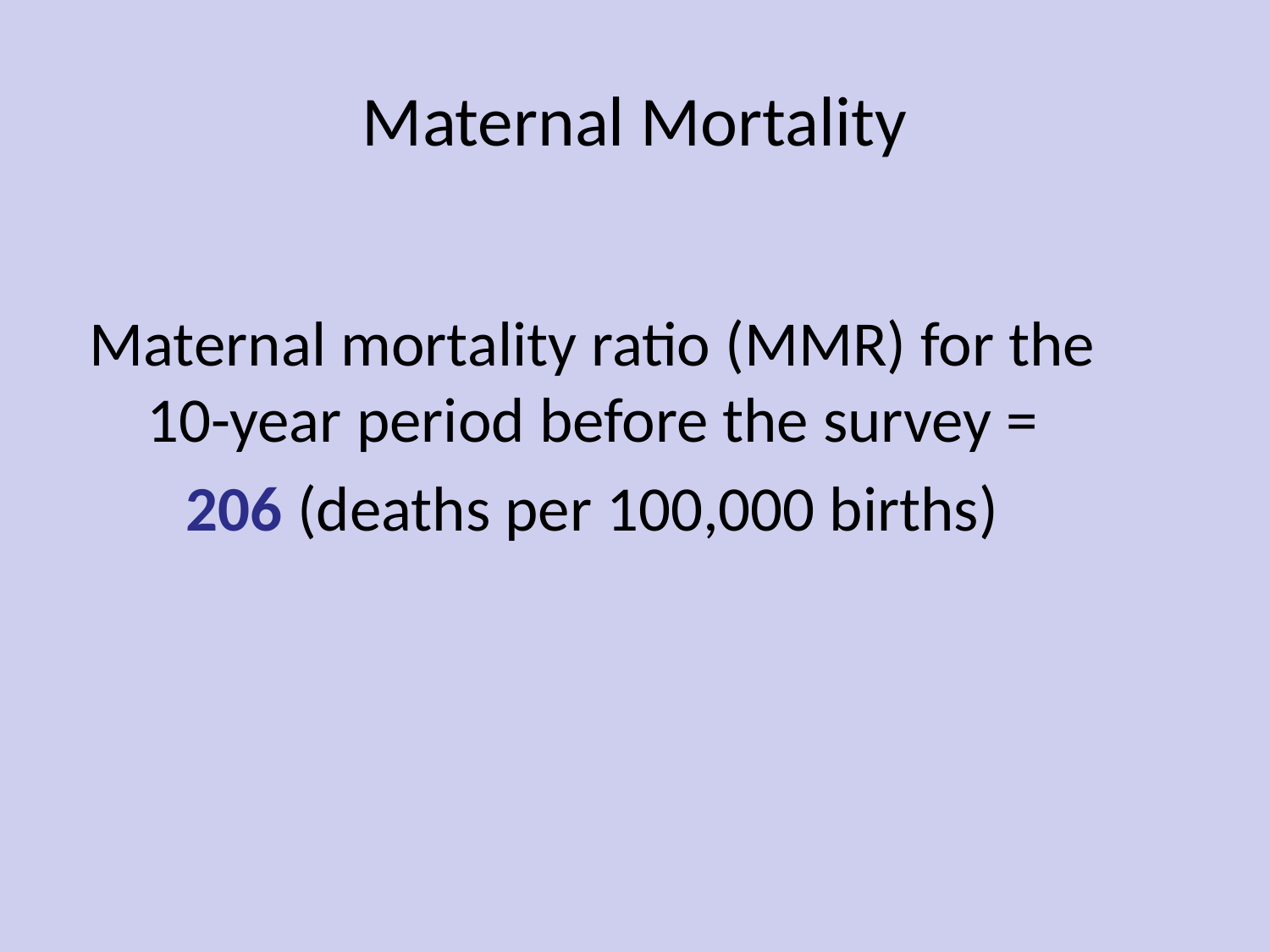

# Maternal Mortality
Maternal mortality ratio (MMR) for the 10-year period before the survey =
206 (deaths per 100,000 births)